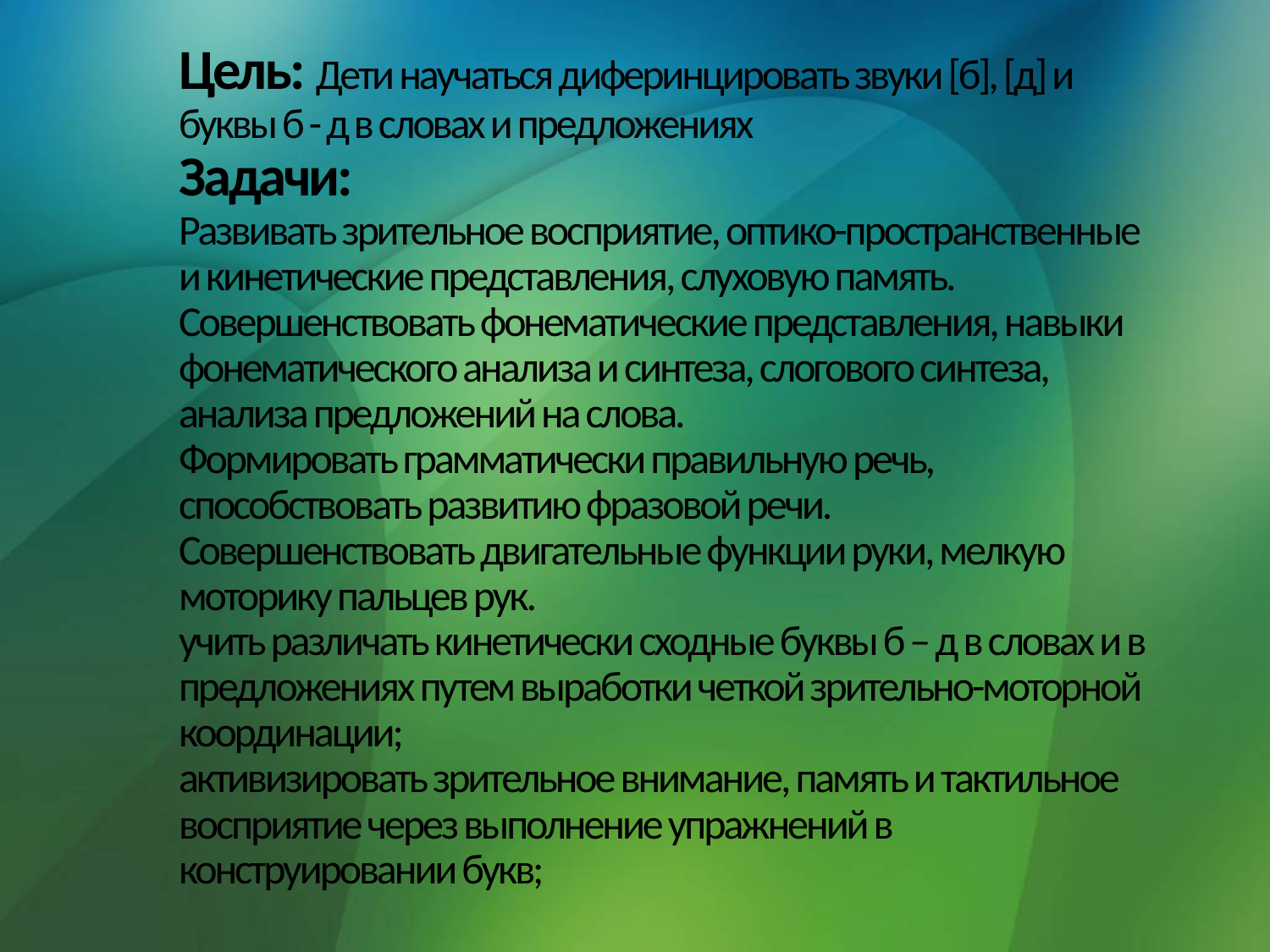

# Цель: Дети научаться диферинцировать звуки [б], [д] и буквы б - д в словах и предложениях Задачи: Развивать зрительное восприятие, оптико-пространственные и кинетические представления, слуховую память. Совершенствовать фонематические представления, навыки фонематического анализа и синтеза, слогового синтеза, анализа предложений на слова. Формировать грамматически правильную речь, способствовать развитию фразовой речи. Совершенствовать двигательные функции руки, мелкую моторику пальцев рук. учить различать кинетически сходные буквы б – д в словах и в предложениях путем выработки четкой зрительно-моторной координации; активизировать зрительное внимание, память и тактильное восприятие через выполнение упражнений в конструировании букв;